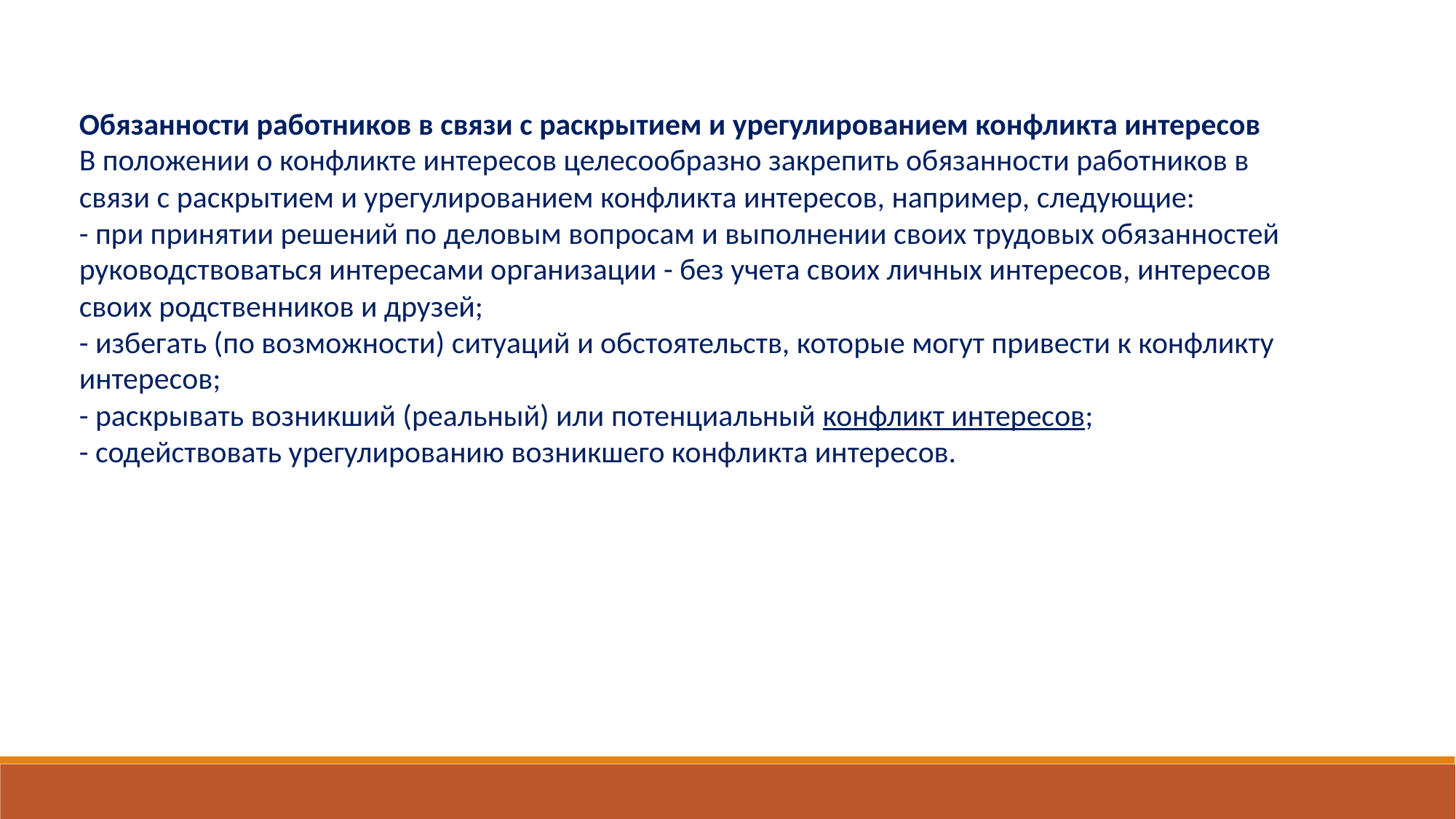

Обязанности работников в связи с раскрытием и урегулированием конфликта интересов
В положении о конфликте интересов целесообразно закрепить обязанности работников в связи с раскрытием и урегулированием конфликта интересов, например, следующие:
- при принятии решений по деловым вопросам и выполнении своих трудовых обязанностей руководствоваться интересами организации - без учета своих личных интересов, интересов своих родственников и друзей;
- избегать (по возможности) ситуаций и обстоятельств, которые могут привести к конфликту интересов;
- раскрывать возникший (реальный) или потенциальный конфликт интересов;
- содействовать урегулированию возникшего конфликта интересов.